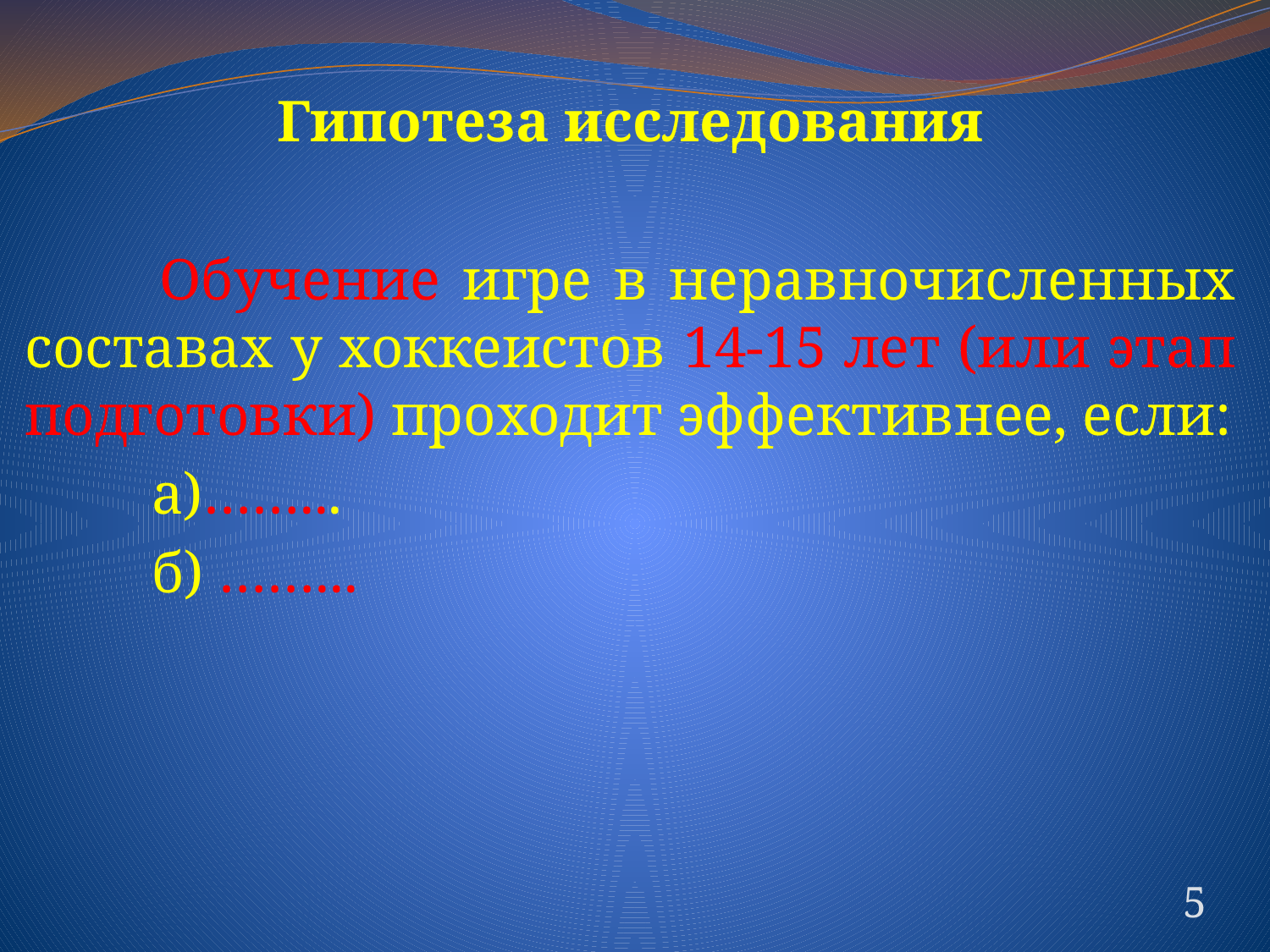

Гипотеза исследования

 	Обучение игре в неравночисленных составах у хоккеистов 14-15 лет (или этап подготовки) проходит эффективнее, если:
	а)……...
	б) ……...

5